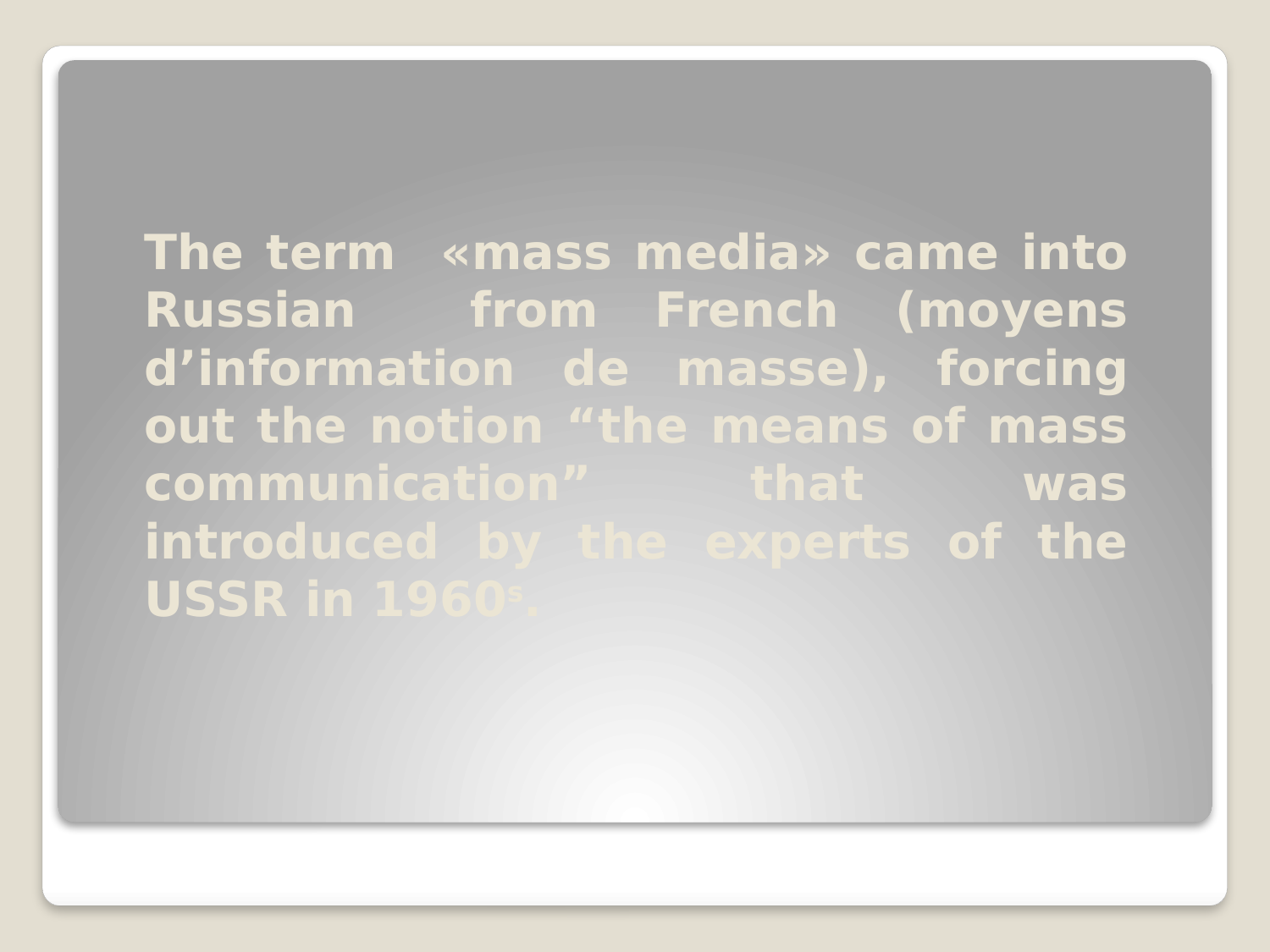

The term  «mass media» came into Russian  from French (moyens d’information de masse), forcing out the notion “the means of mass communication” that was introduced by the experts of the USSR in 1960s.